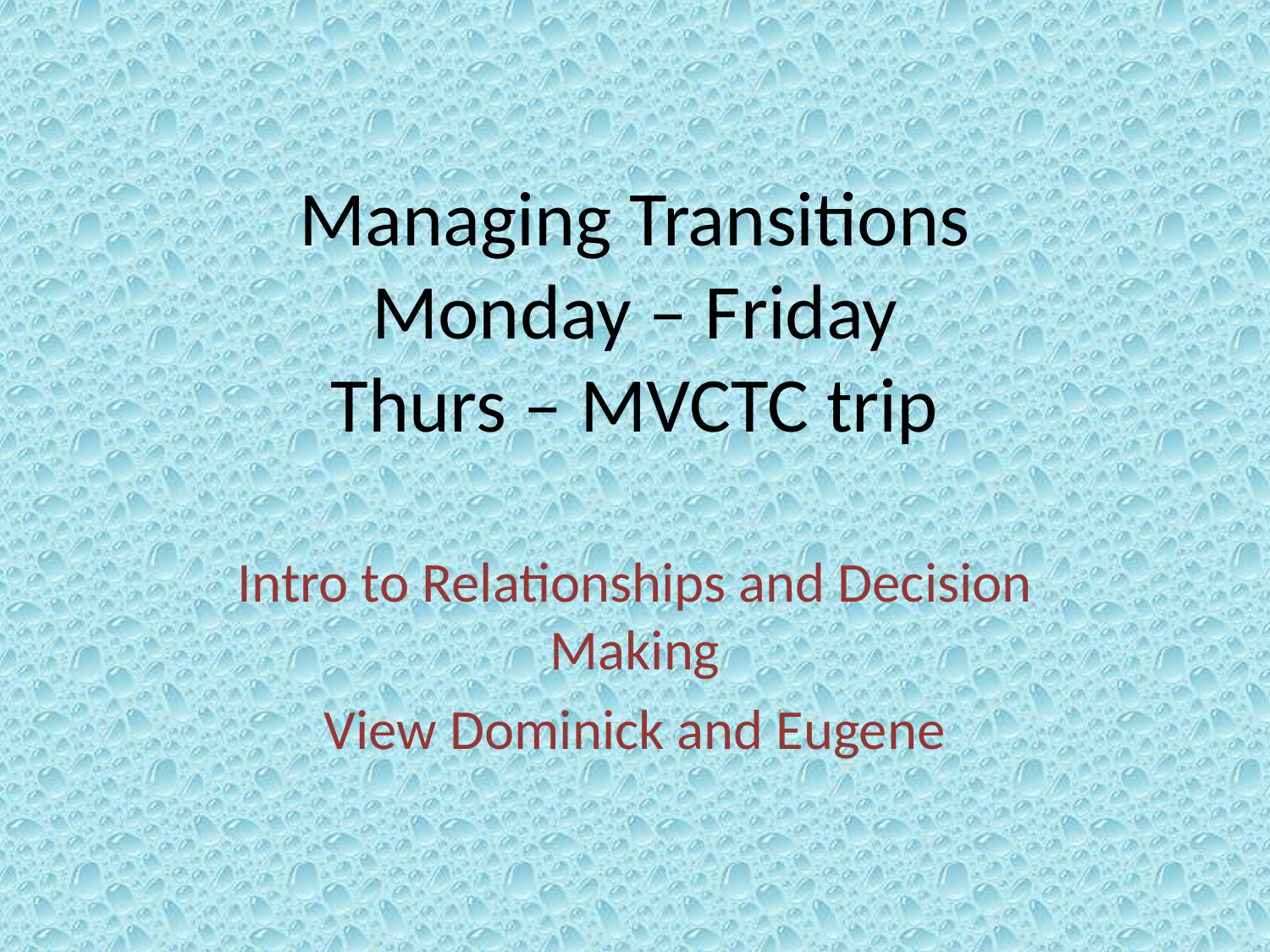

# Managing Transitions Monday – Friday Thurs – MVCTC trip
Intro to Relationships and Decision Making
View Dominick and Eugene